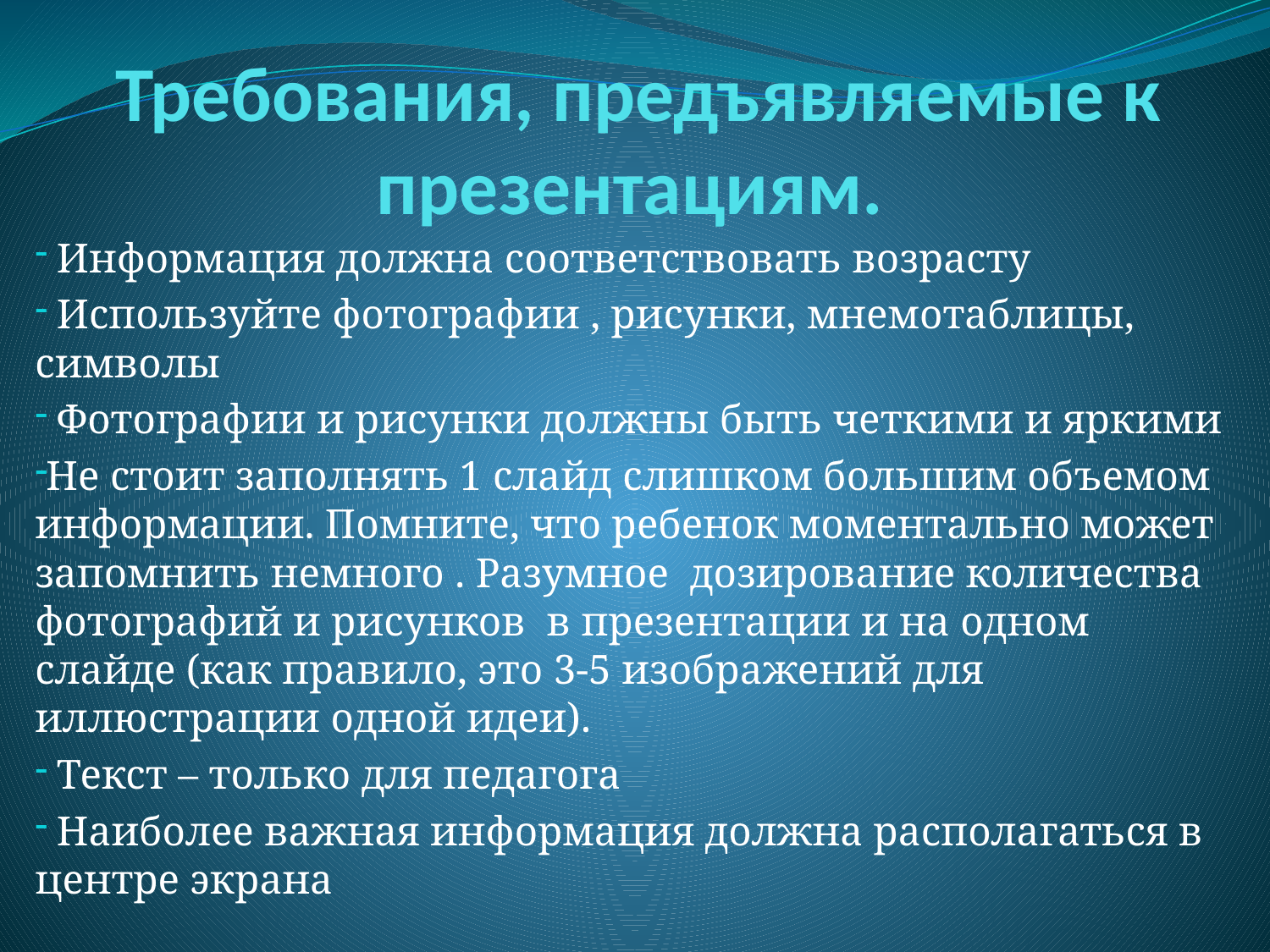

# Требования, предъявляемые к презентациям.
 Информация должна соответствовать возрасту
 Используйте фотографии , рисунки, мнемотаблицы, символы
 Фотографии и рисунки должны быть четкими и яркими
Не стоит заполнять 1 слайд слишком большим объемом информации. Помните, что ребенок моментально может запомнить немного . Разумное  дозирование количества фотографий и рисунков  в презентации и на одном слайде (как правило, это 3-5 изображений для иллюстрации одной идеи).
 Текст – только для педагога
 Наиболее важная информация должна располагаться в центре экрана